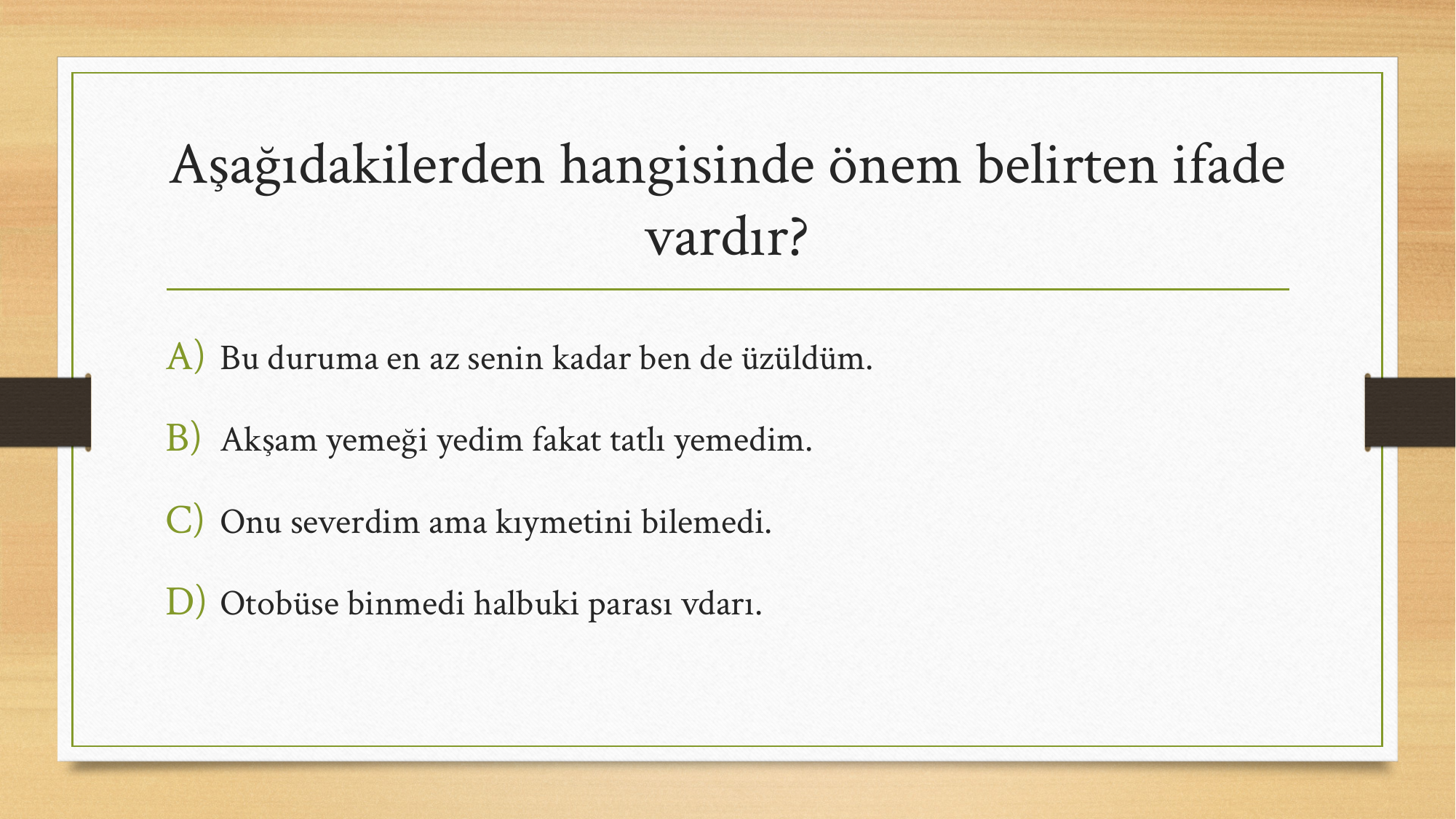

# Aşağıdakilerden hangisinde önem belirten ifade vardır?
Bu duruma en az senin kadar ben de üzüldüm.
Akşam yemeği yedim fakat tatlı yemedim.
Onu severdim ama kıymetini bilemedi.
Otobüse binmedi halbuki parası vdarı.